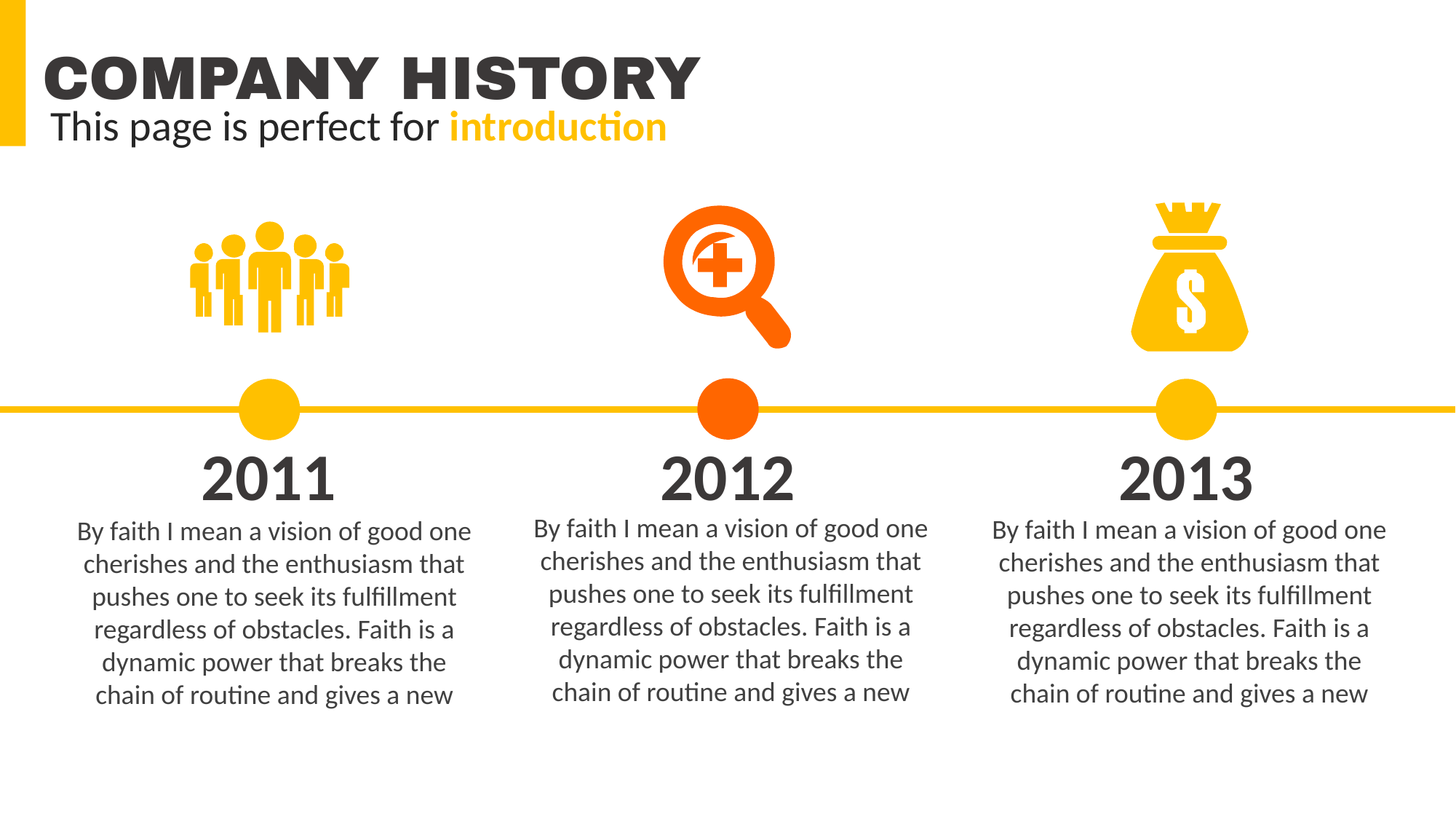

COMPANY HISTORY
This page is perfect for introduction

2011
2012
2013
By faith I mean a vision of good one cherishes and the enthusiasm that pushes one to seek its fulfillment regardless of obstacles. Faith is a dynamic power that breaks the chain of routine and gives a new
By faith I mean a vision of good one cherishes and the enthusiasm that pushes one to seek its fulfillment regardless of obstacles. Faith is a dynamic power that breaks the chain of routine and gives a new
By faith I mean a vision of good one cherishes and the enthusiasm that pushes one to seek its fulfillment regardless of obstacles. Faith is a dynamic power that breaks the chain of routine and gives a new